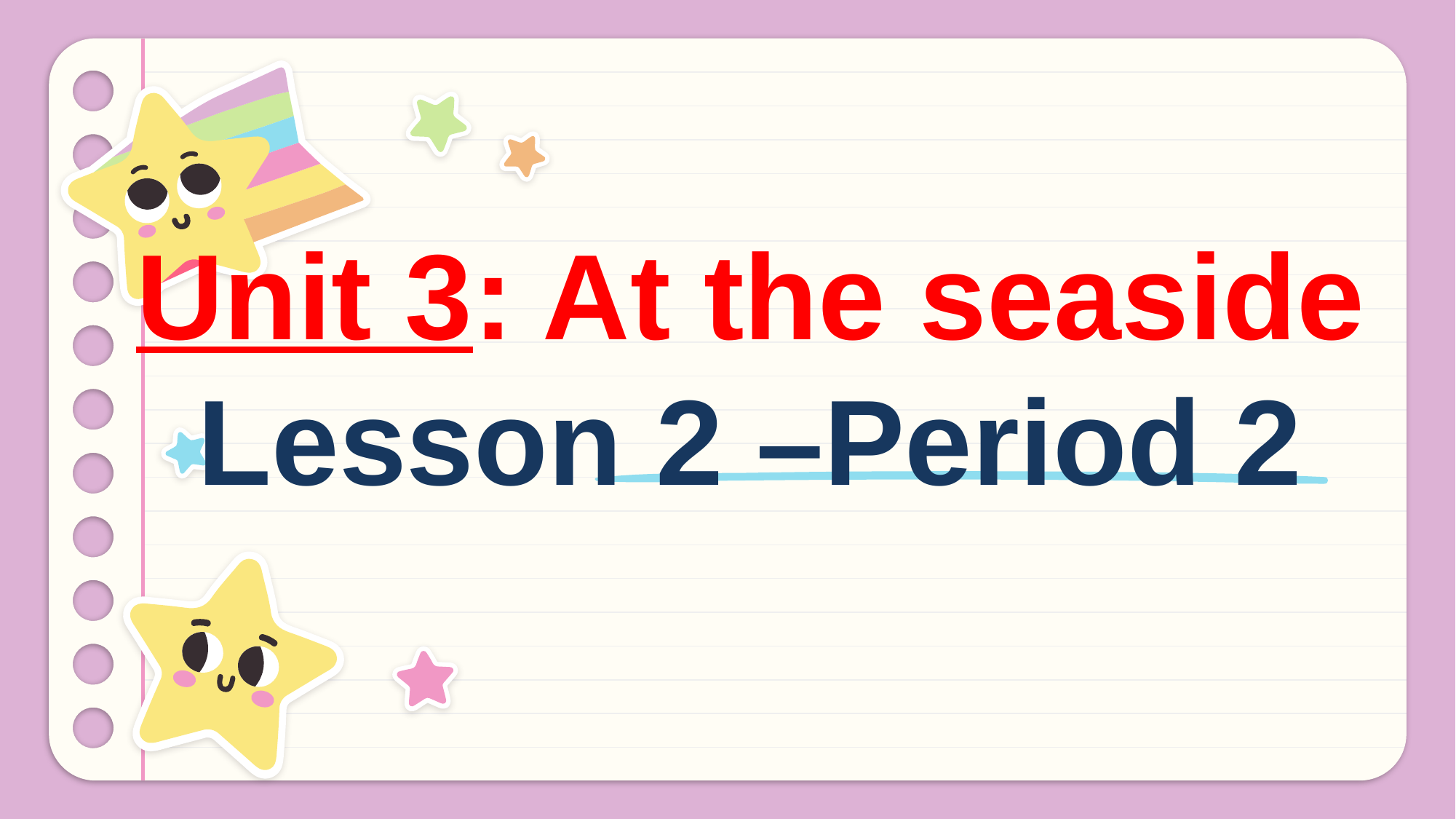

Unit 3: At the seaside
Lesson 2 –Period 2